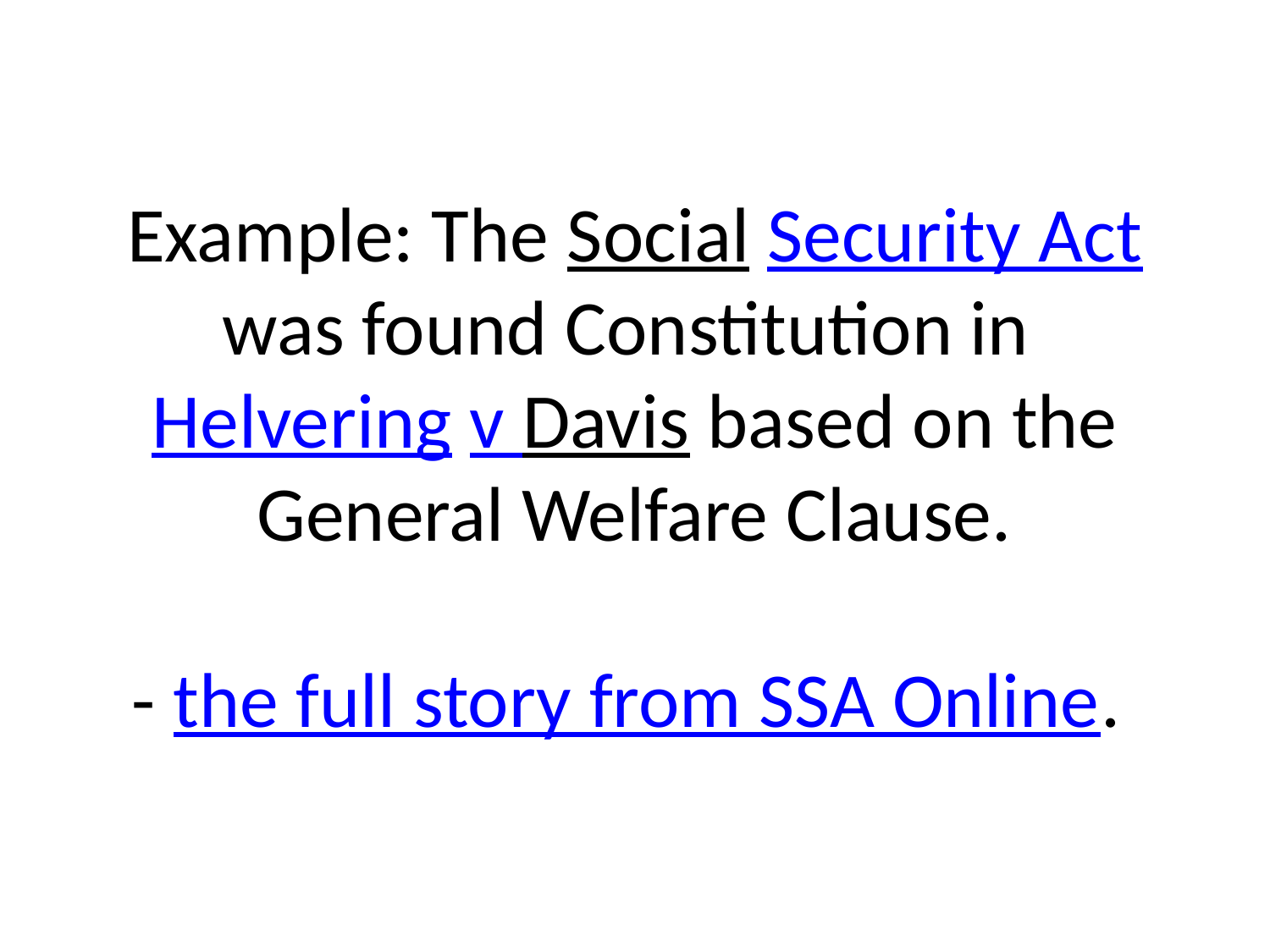

# Example: The Social Security Act was found Constitution in Helvering v Davis based on the General Welfare Clause. - the full story from SSA Online.